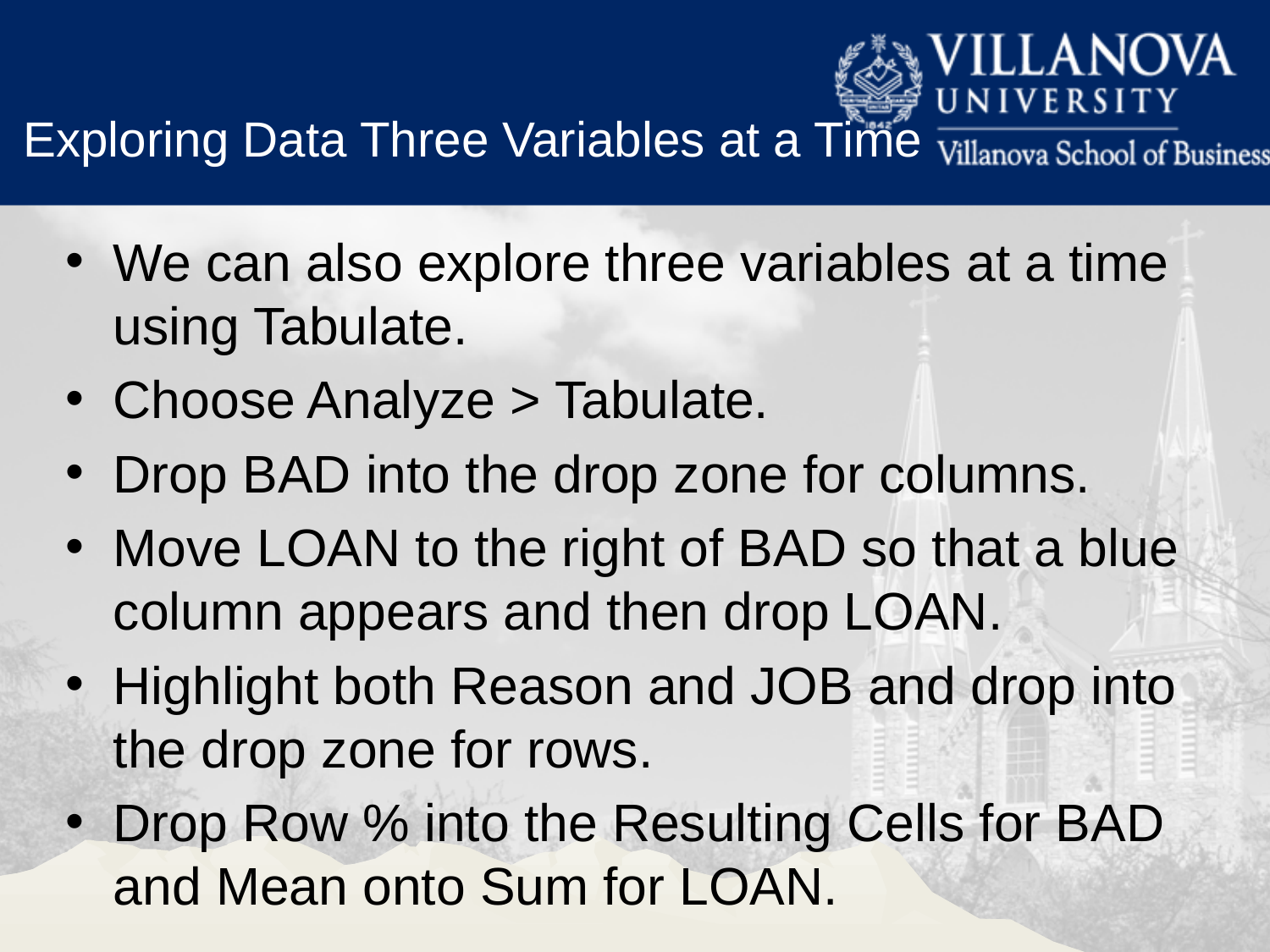

Exploring Data Three Variables at a Time
We can also explore three variables at a time using Tabulate.
Choose Analyze > Tabulate.
Drop BAD into the drop zone for columns.
Move LOAN to the right of BAD so that a blue column appears and then drop LOAN.
Highlight both Reason and JOB and drop into the drop zone for rows.
Drop Row % into the Resulting Cells for BAD and Mean onto Sum for LOAN.